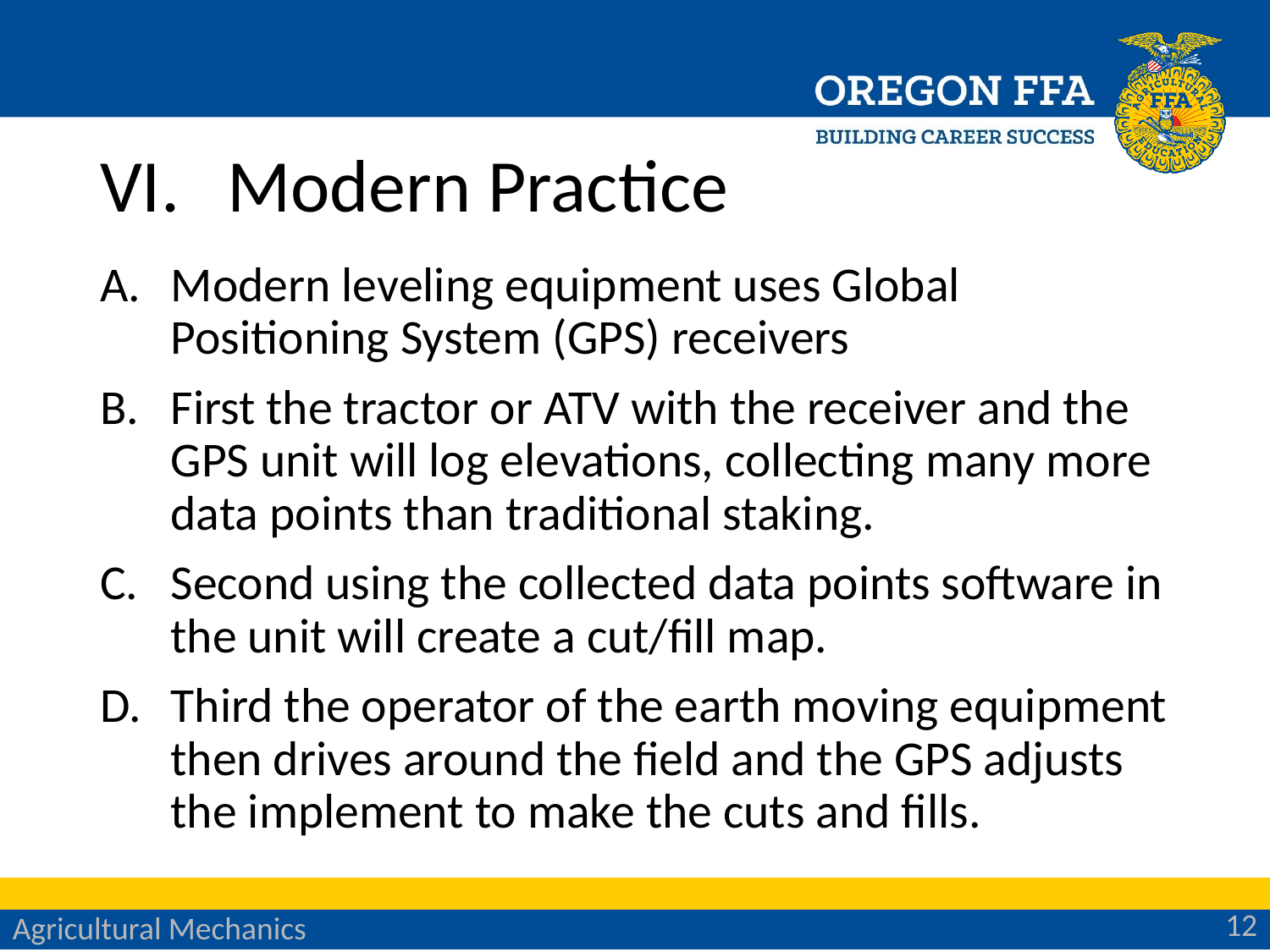

# Modern Practice
Modern leveling equipment uses Global Positioning System (GPS) receivers
First the tractor or ATV with the receiver and the GPS unit will log elevations, collecting many more data points than traditional staking.
Second using the collected data points software in the unit will create a cut/fill map.
Third the operator of the earth moving equipment then drives around the field and the GPS adjusts the implement to make the cuts and fills.
12
Agricultural Mechanics